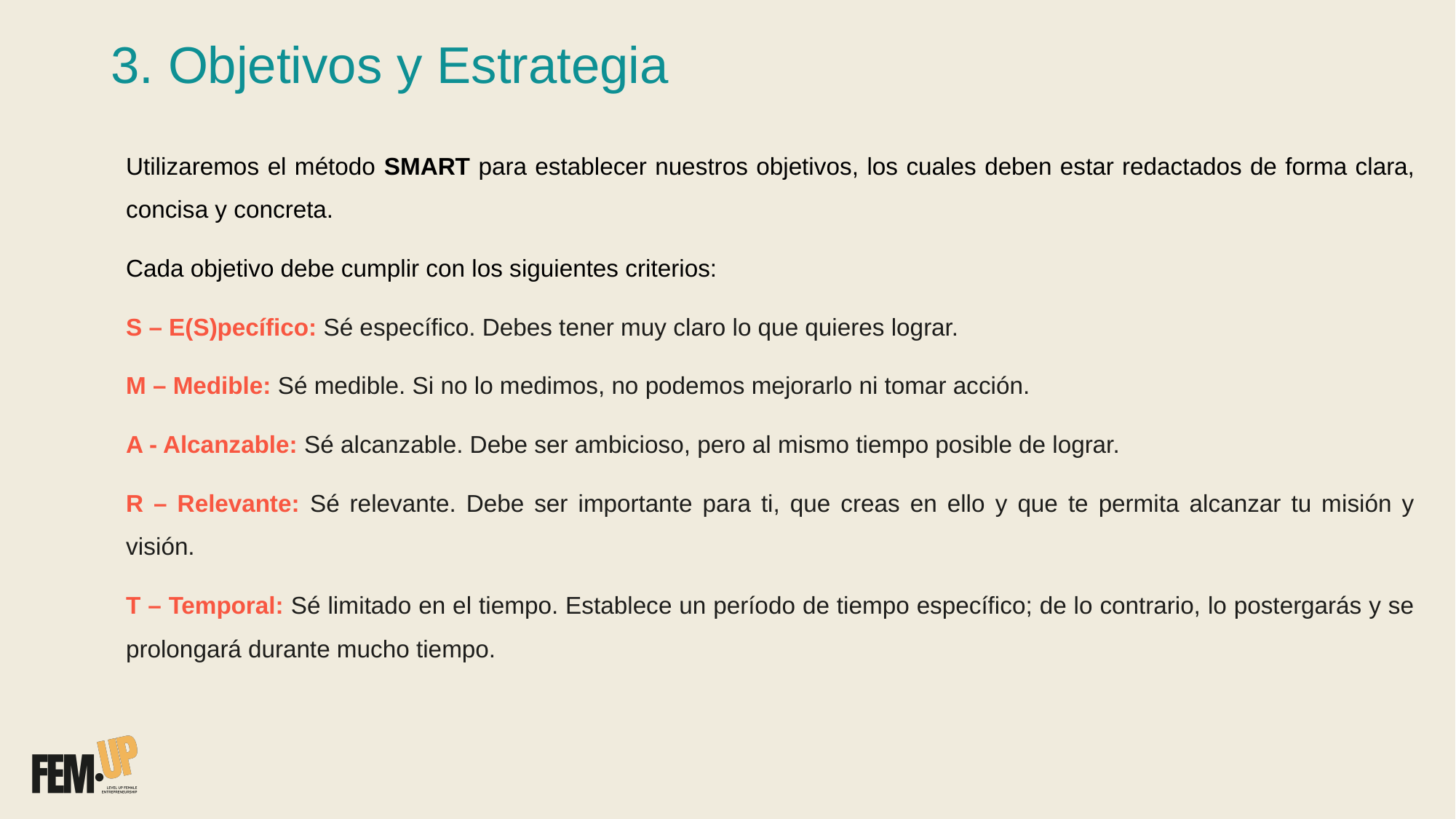

3. Objetivos y Estrategia
Utilizaremos el método SMART para establecer nuestros objetivos, los cuales deben estar redactados de forma clara, concisa y concreta.
Cada objetivo debe cumplir con los siguientes criterios:
S – E(S)pecífico: Sé específico. Debes tener muy claro lo que quieres lograr.
M – Medible: Sé medible. Si no lo medimos, no podemos mejorarlo ni tomar acción.
A - Alcanzable: Sé alcanzable. Debe ser ambicioso, pero al mismo tiempo posible de lograr.
R – Relevante: Sé relevante. Debe ser importante para ti, que creas en ello y que te permita alcanzar tu misión y visión.
T – Temporal: Sé limitado en el tiempo. Establece un período de tiempo específico; de lo contrario, lo postergarás y se prolongará durante mucho tiempo.